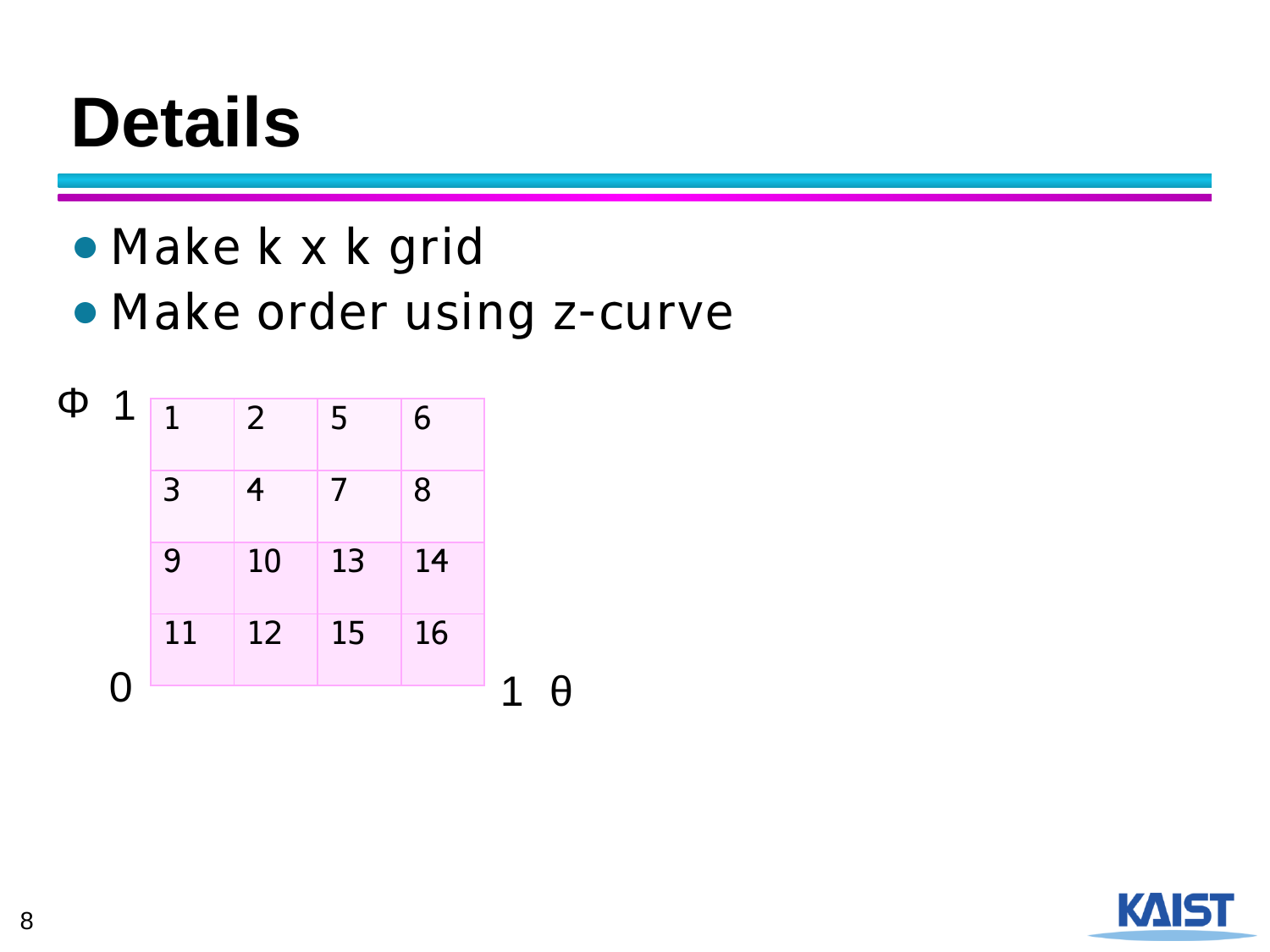

# Details
Make k x k grid
Make order using z-curve
 Φ
1
| 1 | 2 | 5 | 6 |
| --- | --- | --- | --- |
| 3 | 4 | 7 | 8 |
| 9 | 10 | 13 | 14 |
| 11 | 12 | 15 | 16 |
0
1
θ